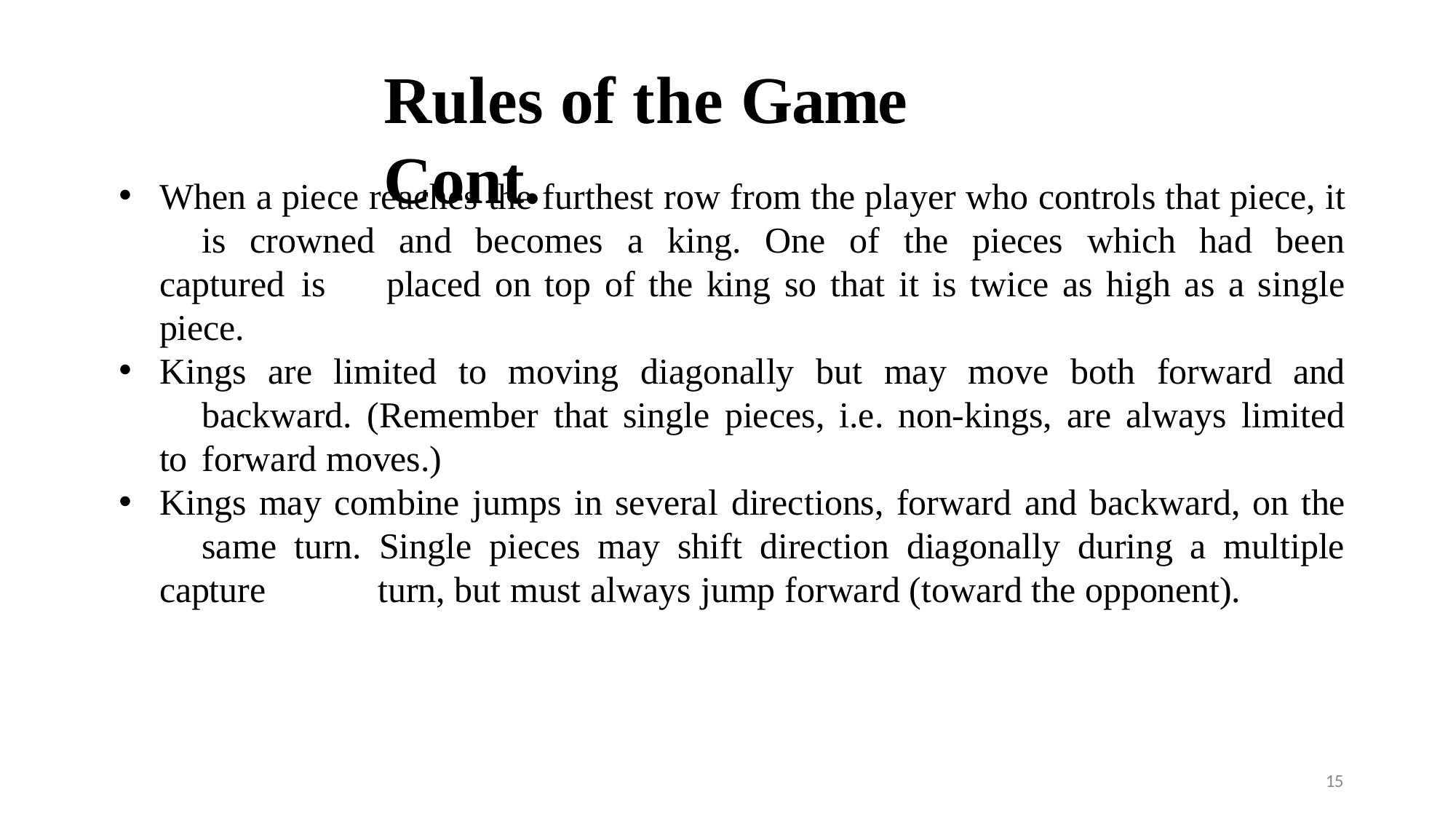

# Rules of the Game Cont.
When a piece reaches the furthest row from the player who controls that piece, it 	is crowned and becomes a king. One of the pieces which had been captured is 	placed on top of the king so that it is twice as high as a single piece.
Kings  are  limited  to  moving  diagonally  but  may  move  both  forward  and 	backward. (Remember that single pieces, i.e. non-kings, are always limited to 	forward moves.)
Kings may combine jumps in several directions, forward and backward, on the 	same turn. Single pieces may shift direction diagonally during a multiple capture 	turn, but must always jump forward (toward the opponent).
15